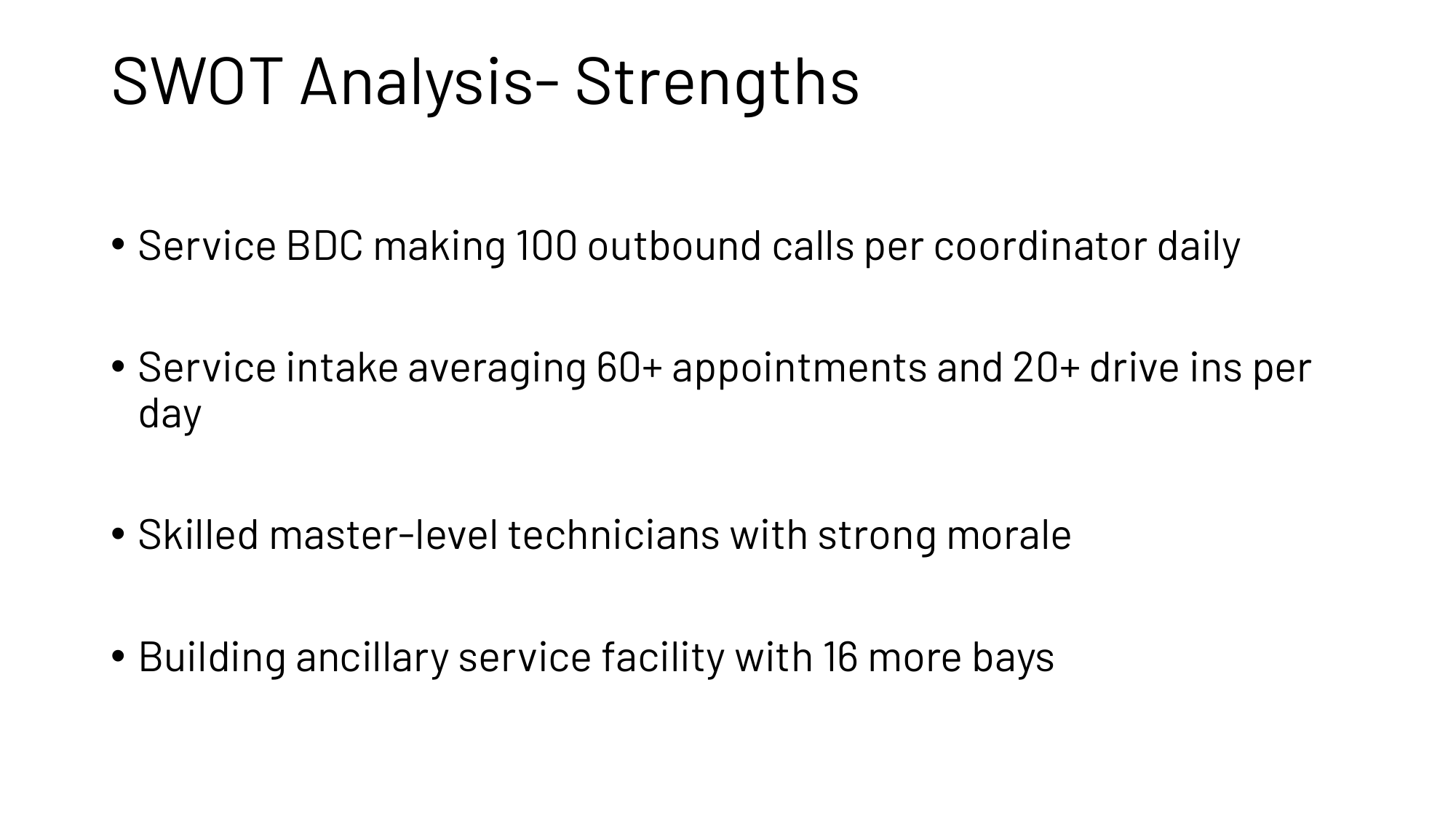

# SWOT Analysis- Strengths
Service BDC making 100 outbound calls per coordinator daily

Service intake averaging 60+ appointments and 20+ drive ins per day

Skilled master-level technicians with strong morale

Building ancillary service facility with 16 more bays